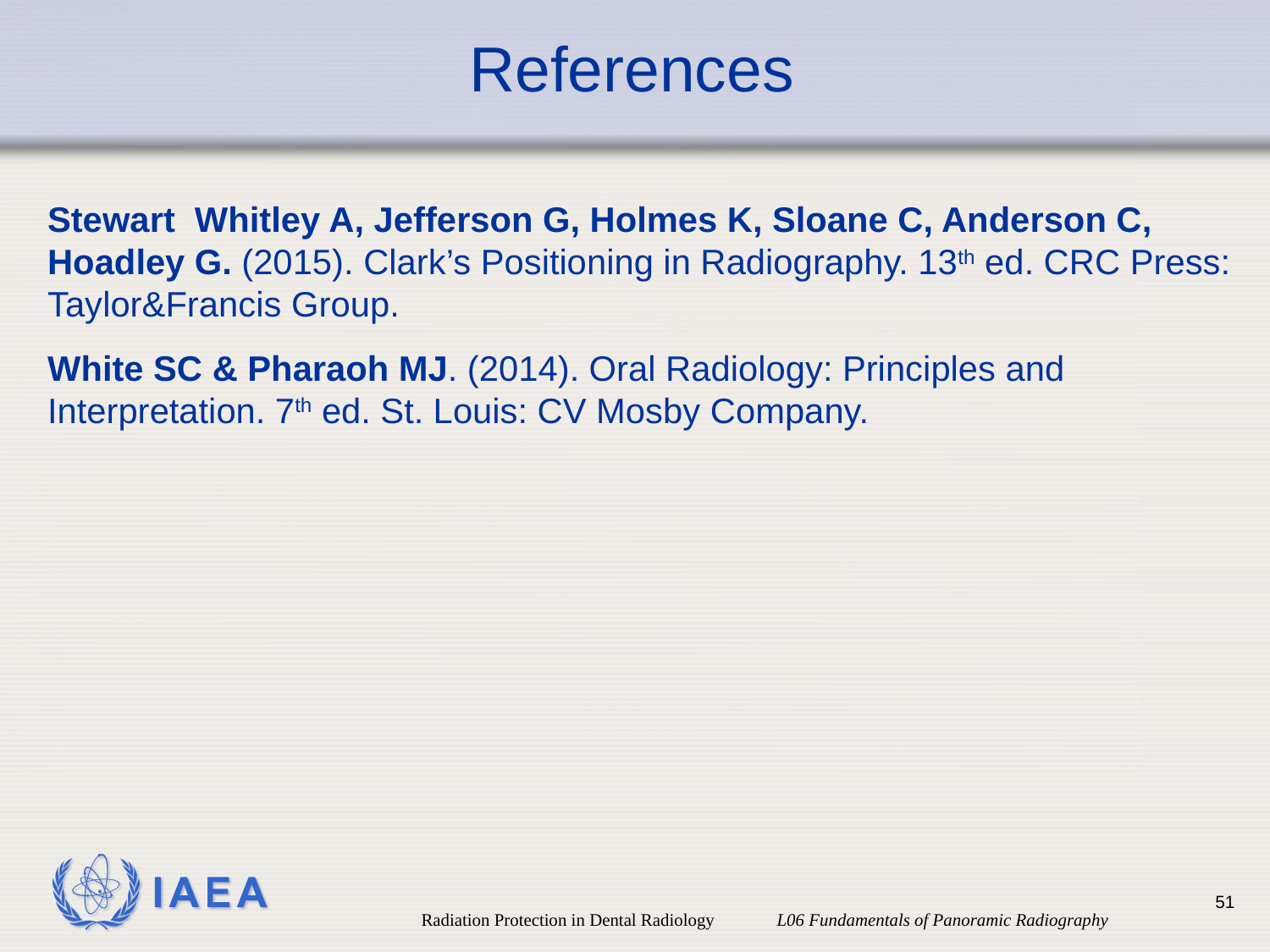

# References
Stewart  Whitley A, Jefferson G, Holmes K, Sloane C, Anderson C, Hoadley G. (2015). Clark’s Positioning in Radiography. 13th ed. CRC Press: Taylor&Francis Group.
White SC & Pharaoh MJ. (2014). Oral Radiology: Principles and Interpretation. 7th ed. St. Louis: CV Mosby Company.

51
Radiation Protection in Dental Radiology              L06 Fundamentals of Panoramic Radiography